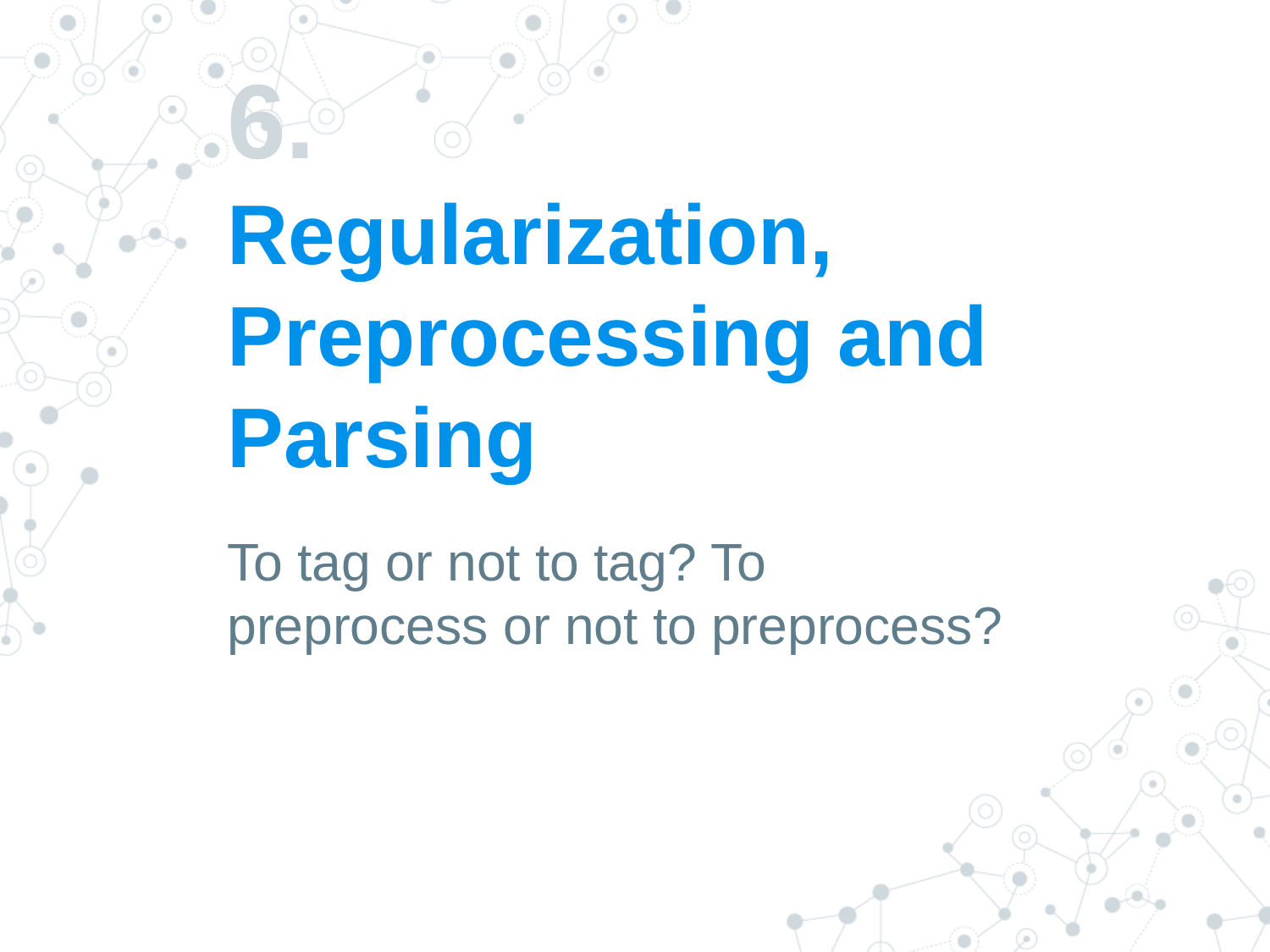

# 6.
Regularization, Preprocessing and Parsing
To tag or not to tag? To preprocess or not to preprocess?